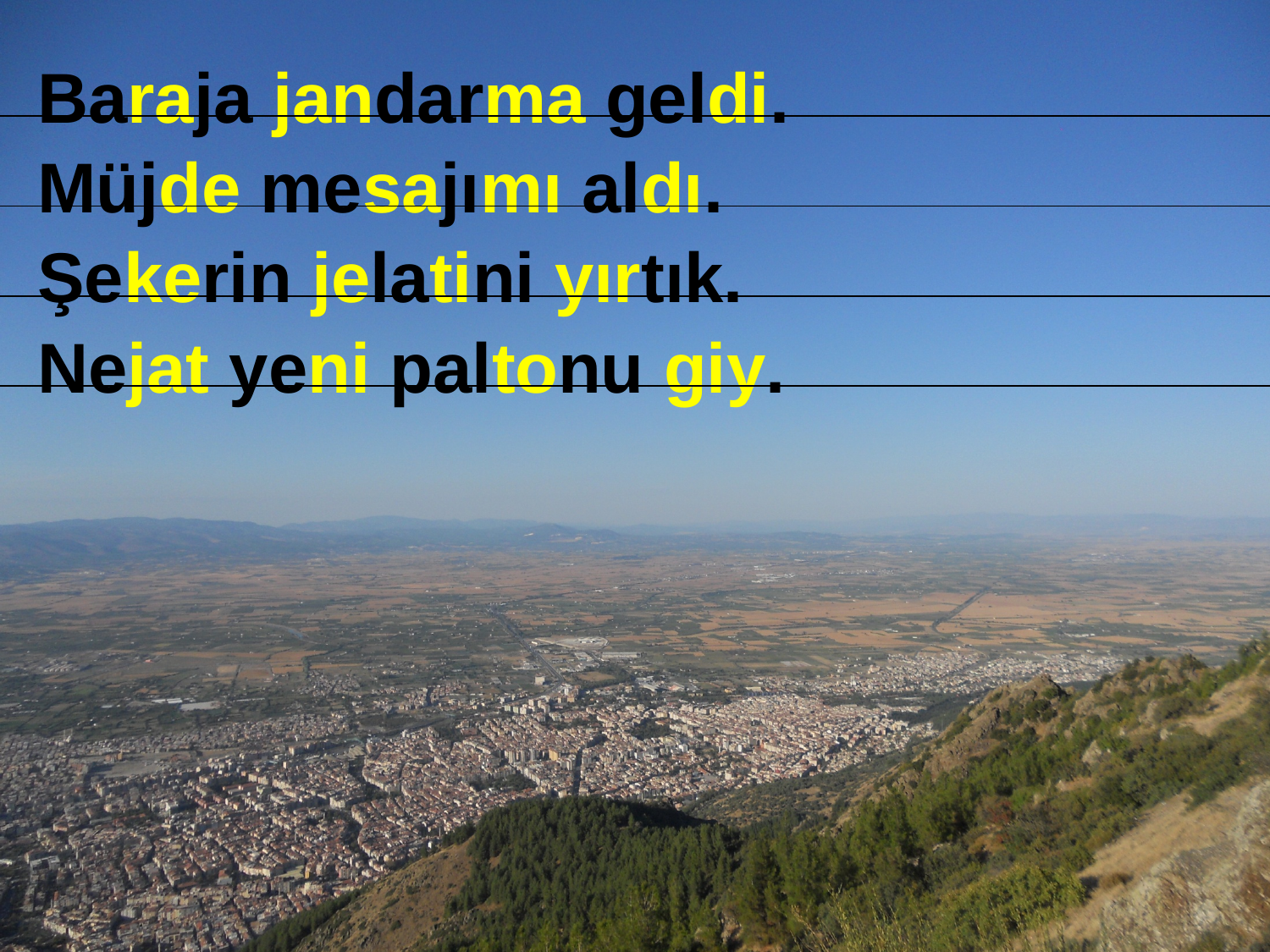

Baraja jandarma geldi.
Müjde mesajımı aldı.
Şekerin jelatini yırtık.
Nejat yeni paltonu giy.
Erhan KESKİN